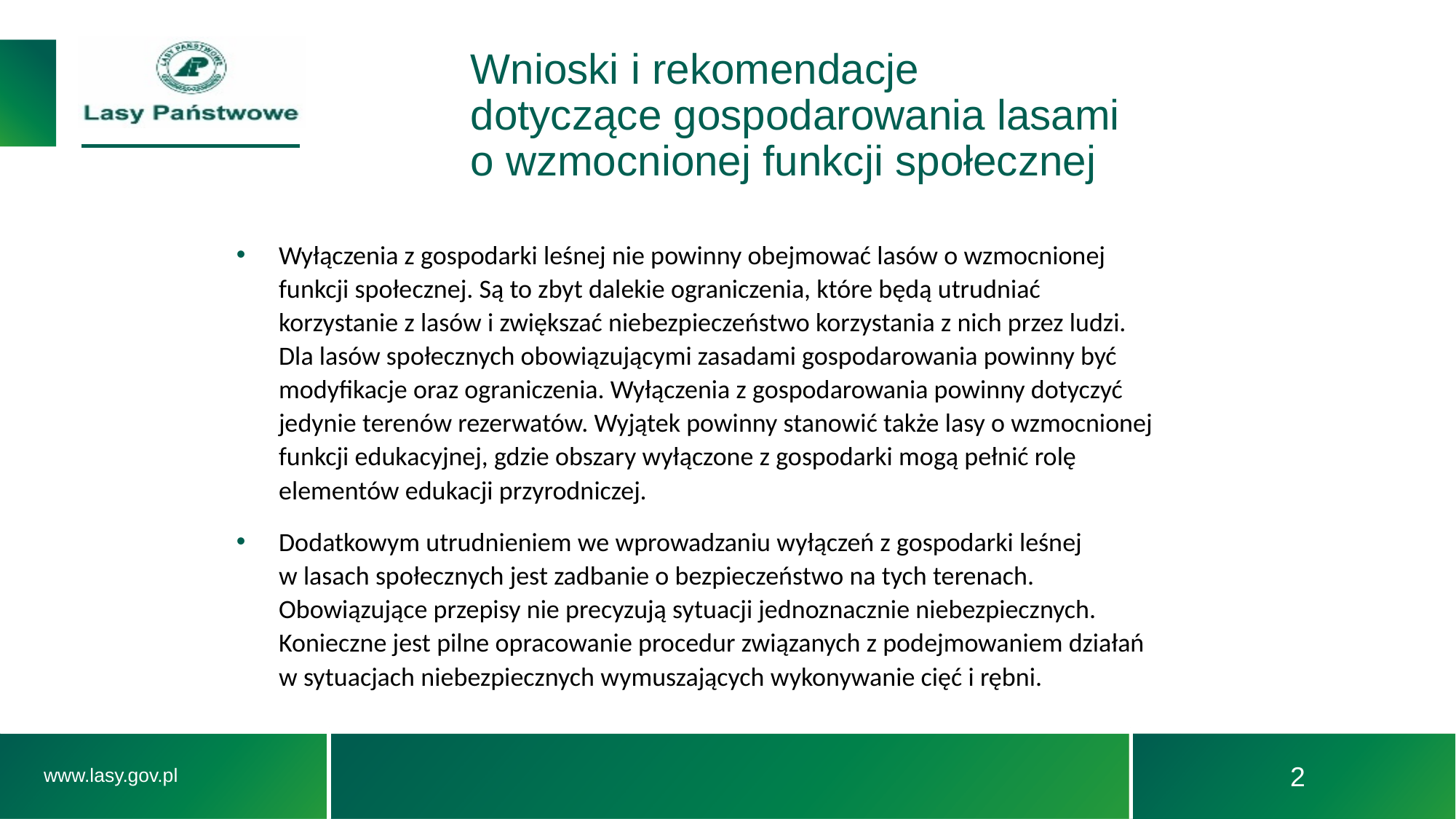

Wnioski i rekomendacje
dotyczące gospodarowania lasami
o wzmocnionej funkcji społecznej

Wyłączenia z gospodarki leśnej nie powinny obejmować lasów o wzmocnionej funkcji społecznej. Są to zbyt dalekie ograniczenia, które będą utrudniać korzystanie z lasów i zwiększać niebezpieczeństwo korzystania z nich przez ludzi. Dla lasów społecznych obowiązującymi zasadami gospodarowania powinny być modyfikacje oraz ograniczenia. Wyłączenia z gospodarowania powinny dotyczyć jedynie terenów rezerwatów. Wyjątek powinny stanowić także lasy o wzmocnionej funkcji edukacyjnej, gdzie obszary wyłączone z gospodarki mogą pełnić rolę elementów edukacji przyrodniczej.
Dodatkowym utrudnieniem we wprowadzaniu wyłączeń z gospodarki leśnej
w lasach społecznych jest zadbanie o bezpieczeństwo na tych terenach. Obowiązujące przepisy nie precyzują sytuacji jednoznacznie niebezpiecznych. Konieczne jest pilne opracowanie procedur związanych z podejmowaniem działań
w sytuacjach niebezpiecznych wymuszających wykonywanie cięć i rębni.